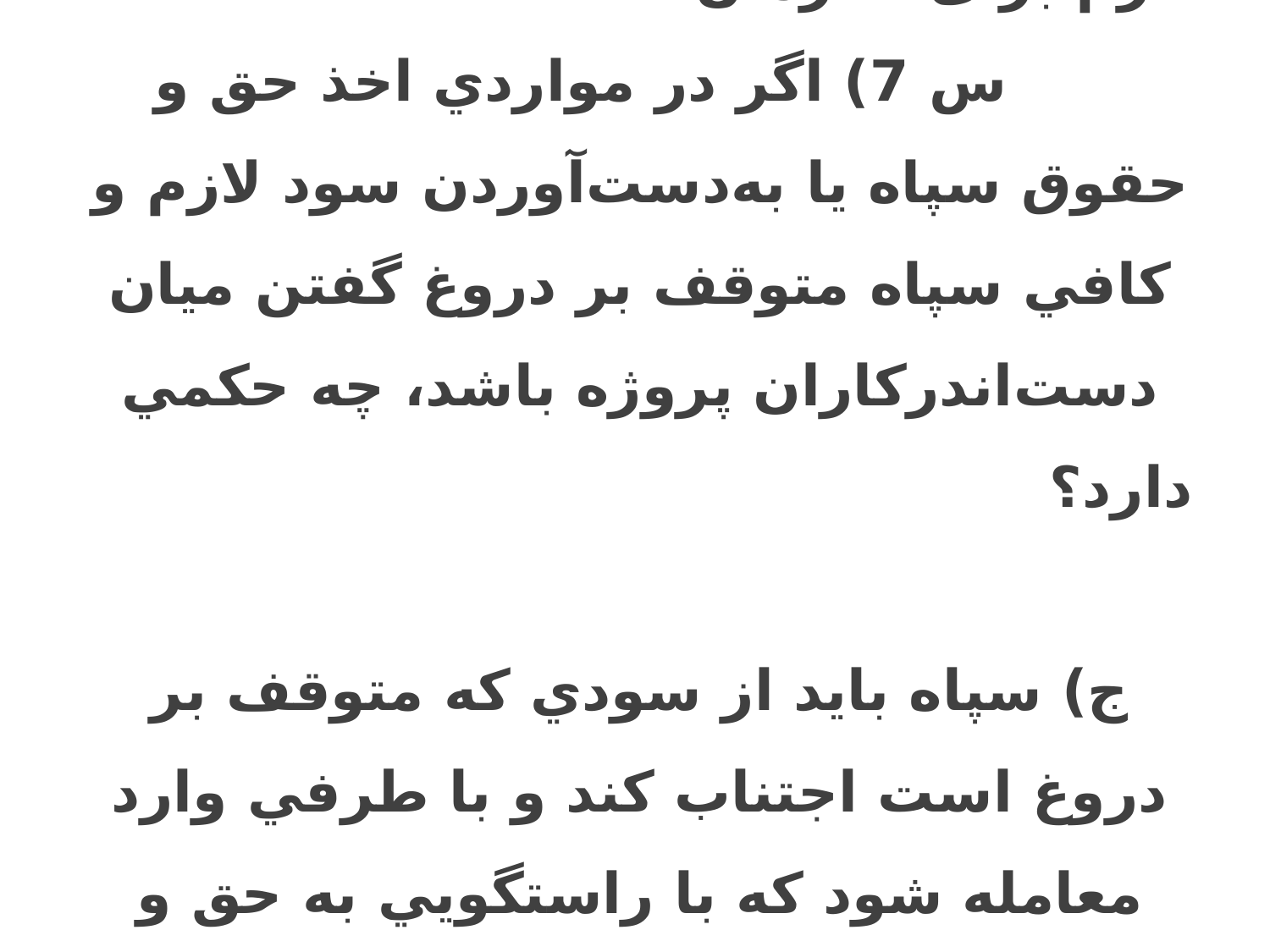

7/1-دروغ درپروژها باتوجیه کسب سود لازم برای سازمان                                      س 7) اگر در مواردي اخذ حق و حقوق سپاه يا به‌دست‌آوردن سود لازم و كافي سپاه متوقف بر دروغ گفتن ميان دست‌اندركاران پروژه باشد، چه حكمي دارد؟                                                                                                         ج) سپاه بايد از سودي كه متوقف بر دروغ است اجتناب كند و با طرفي وارد معامله شود كه با راستگويي به حق و حقوق خود برسد.